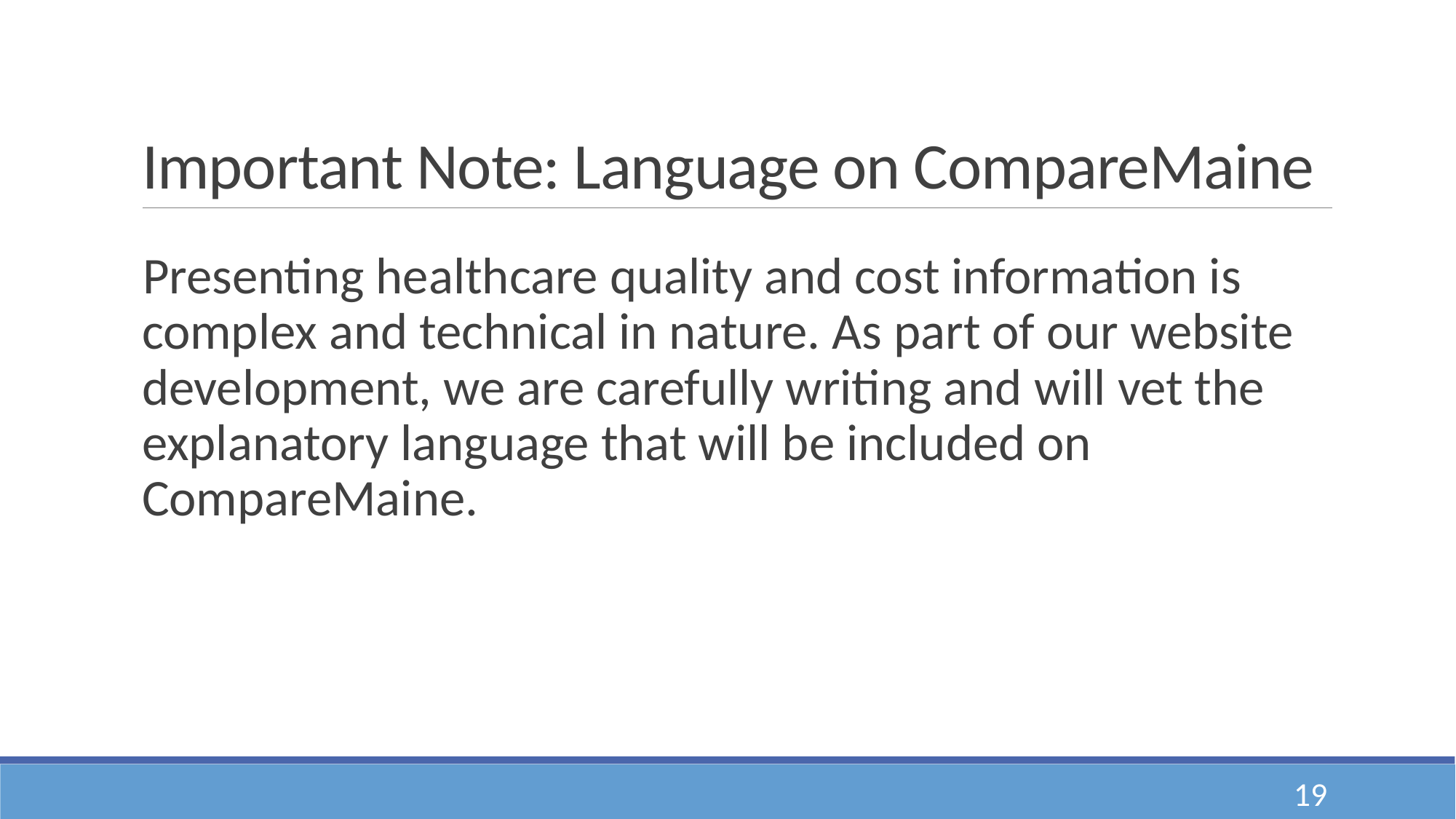

# Important Note: Language on CompareMaine
Presenting healthcare quality and cost information is complex and technical in nature. As part of our website development, we are carefully writing and will vet the explanatory language that will be included on CompareMaine.
19